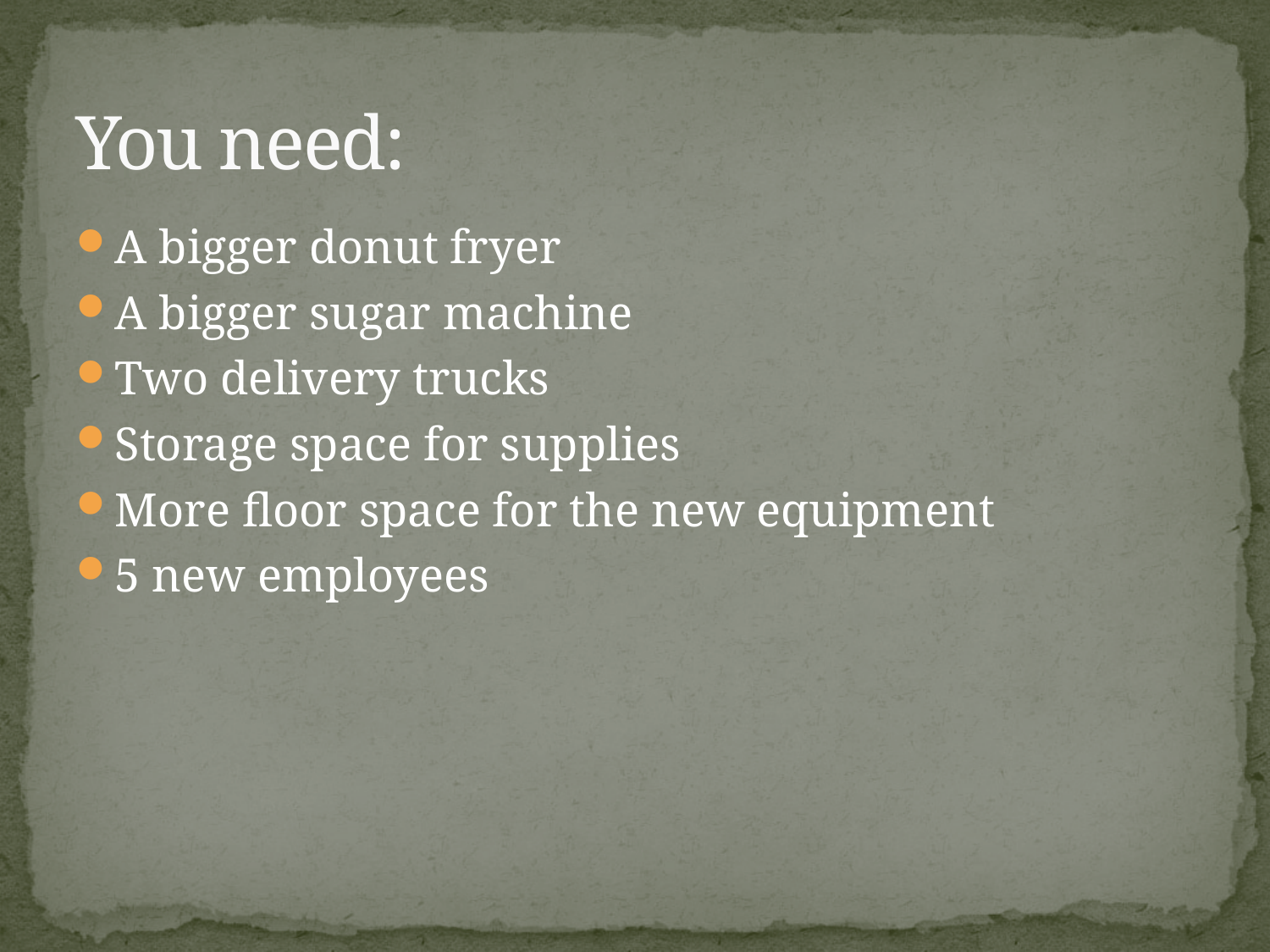

# You need:
A bigger donut fryer
A bigger sugar machine
Two delivery trucks
Storage space for supplies
More floor space for the new equipment
5 new employees